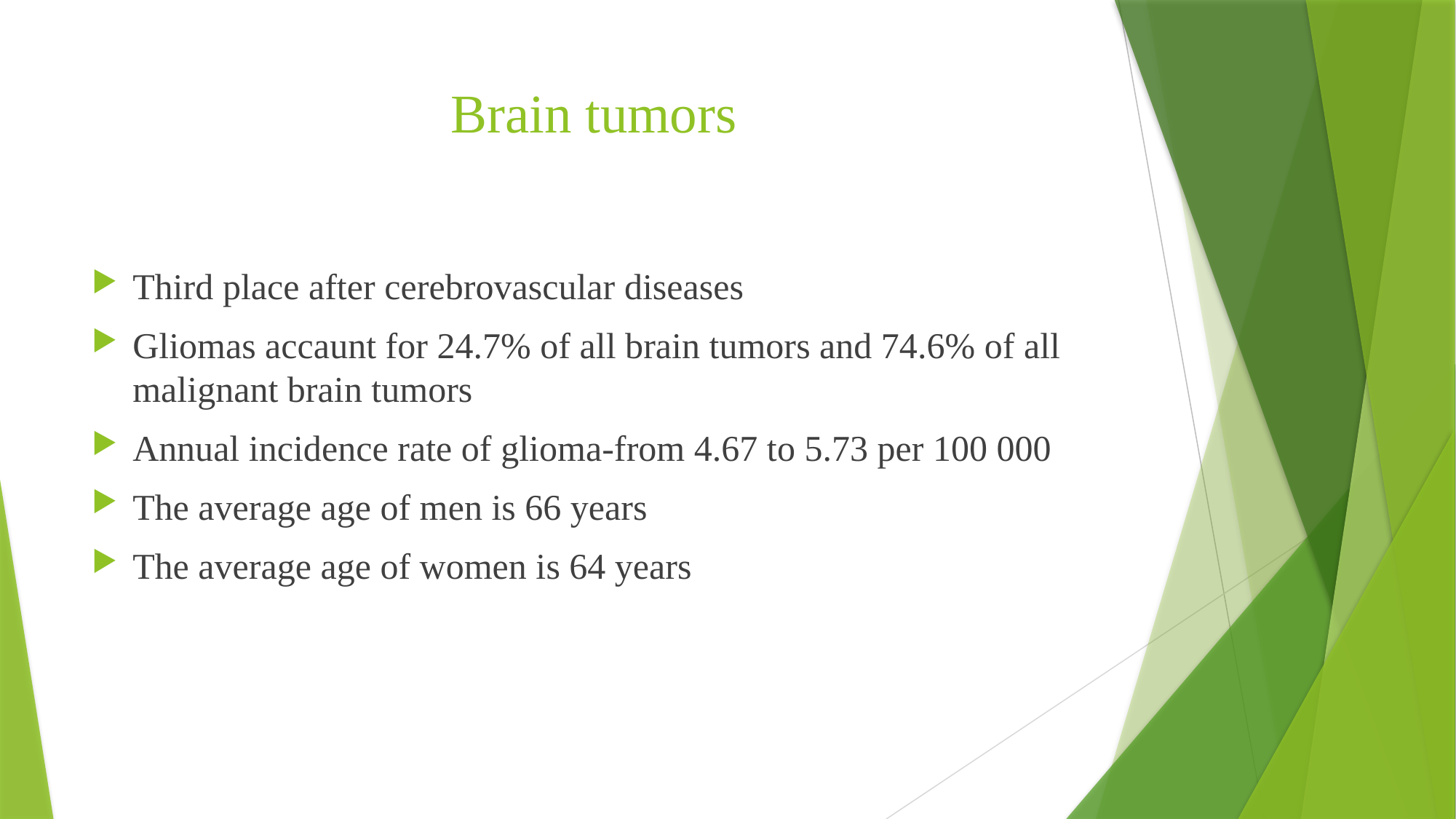

# Brain tumors
Third place after cerebrovascular diseases
Gliomas accaunt for 24.7% of all brain tumors and 74.6% of all malignant brain tumors
Annual incidence rate of glioma-from 4.67 to 5.73 per 100 000
The average age of men is 66 years
The average age of women is 64 years